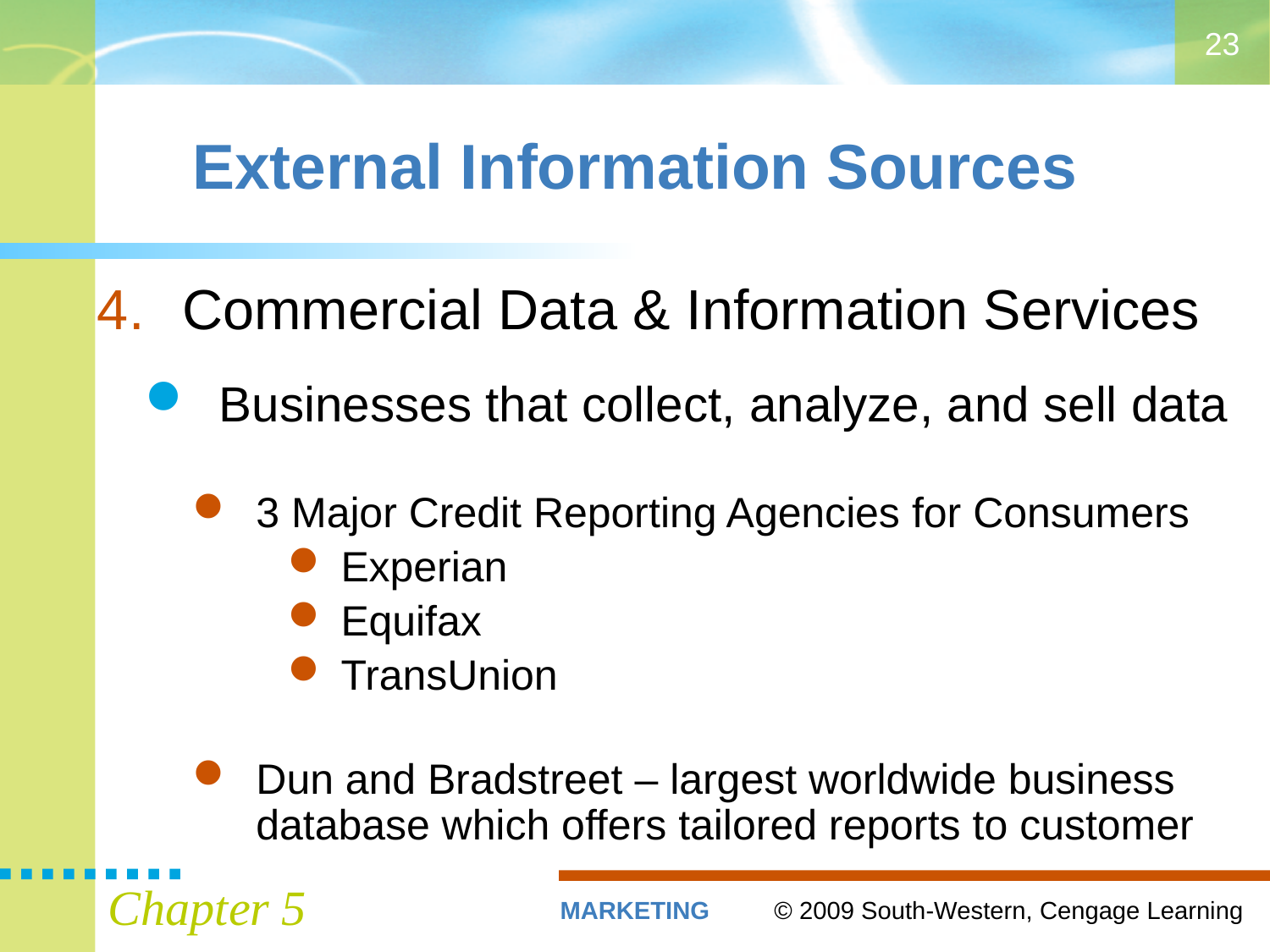

23
# External Information Sources
Commercial Data & Information Services

Businesses that collect, analyze, and sell data

3 Major Credit Reporting Agencies for Consumers
Experian
Equifax
TransUnion

Dun and Bradstreet – largest worldwide business database which offers tailored reports to customer
Chapter 5